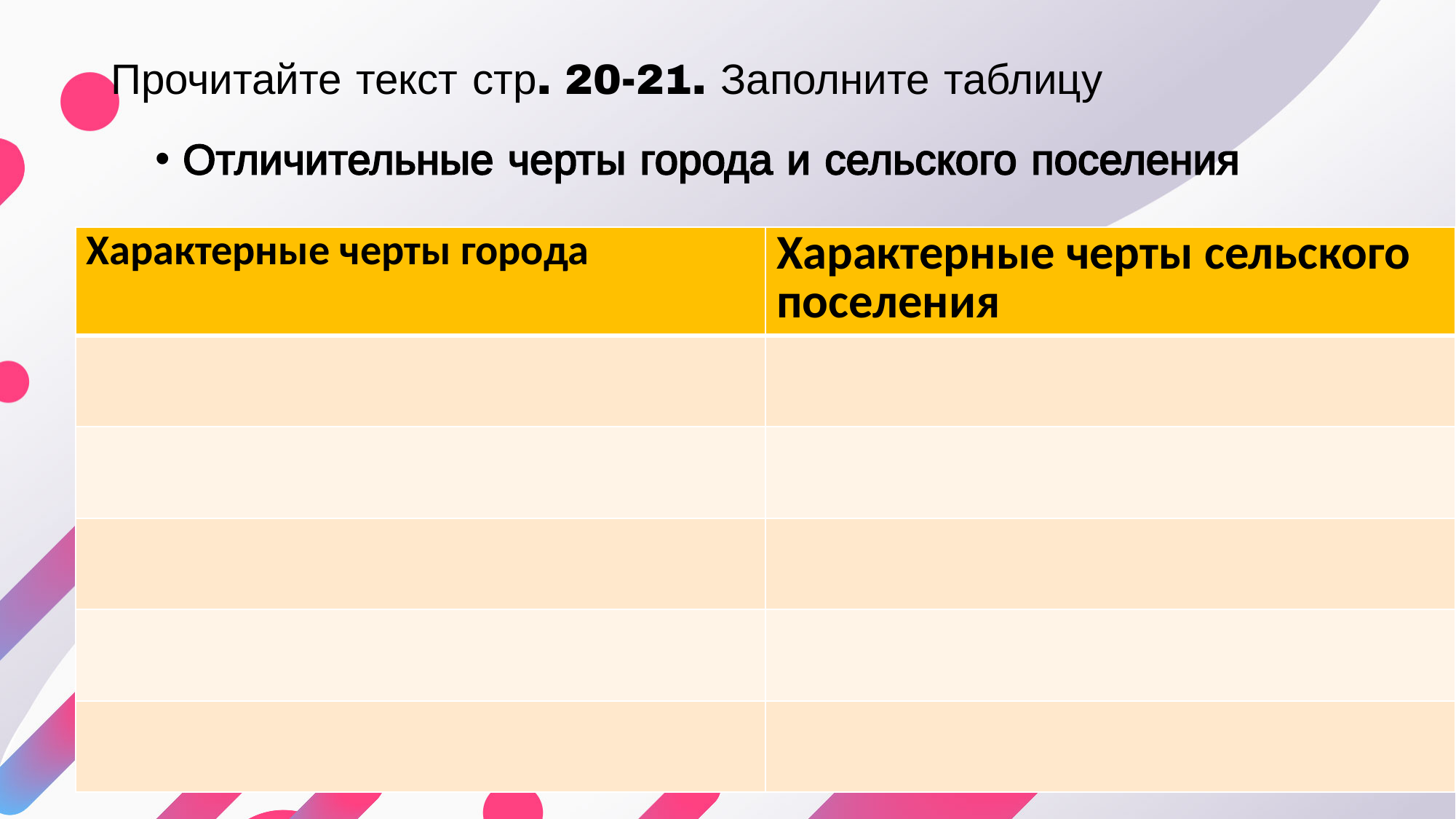

# Прочитайте текст стр. 20-21. Заполните таблицу
Отличительные черты города и сельского поселения

| Характерные черты города | Характерные черты сельского поселения |
| --- | --- |
|  |  |
|  |  |
|  |  |
|  |  |
|  |  |